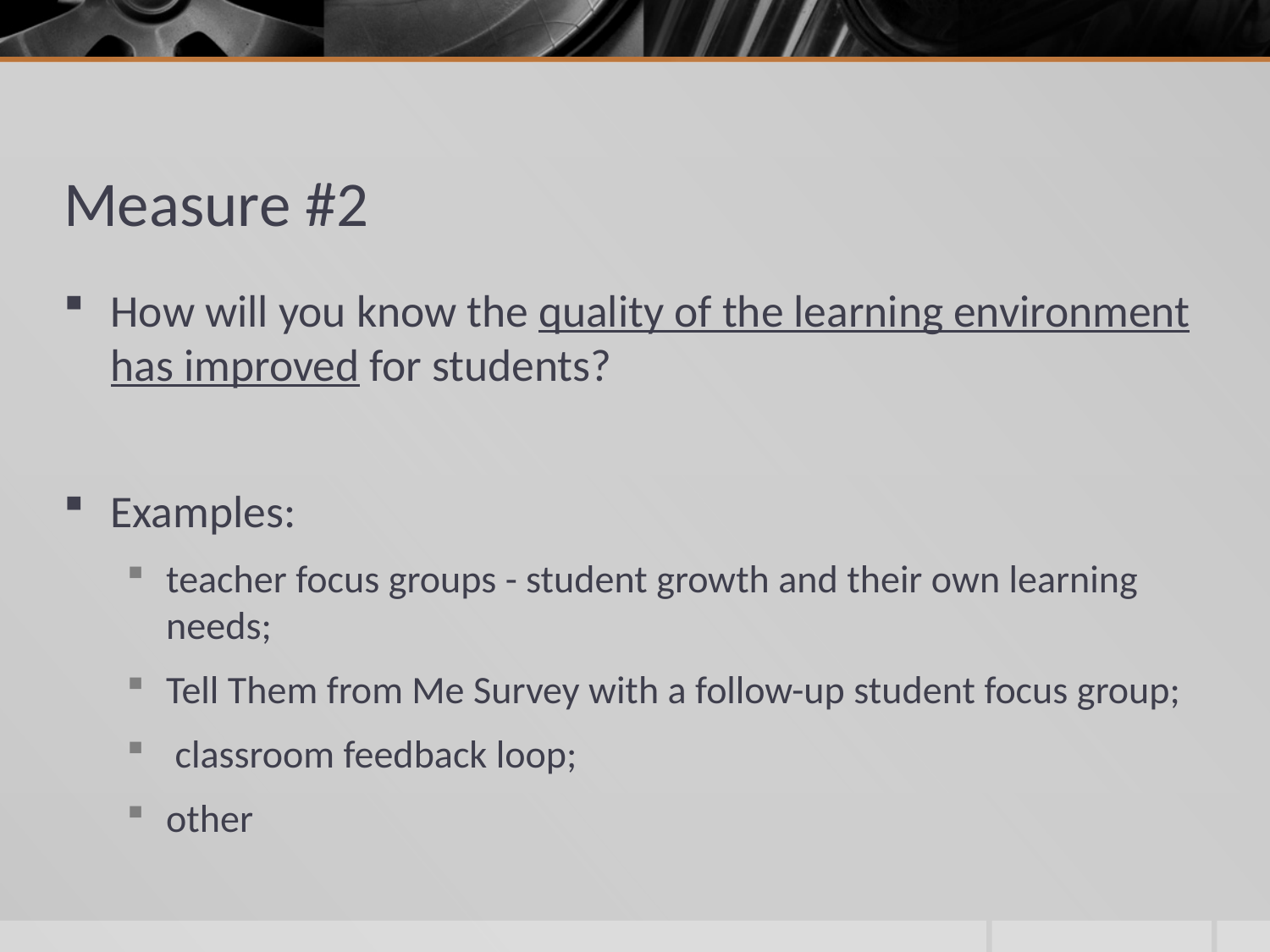

# Measure #2
How will you know the quality of the learning environment has improved for students?

Examples:
teacher focus groups - student growth and their own learning needs;
Tell Them from Me Survey with a follow-up student focus group;
 classroom feedback loop;
other